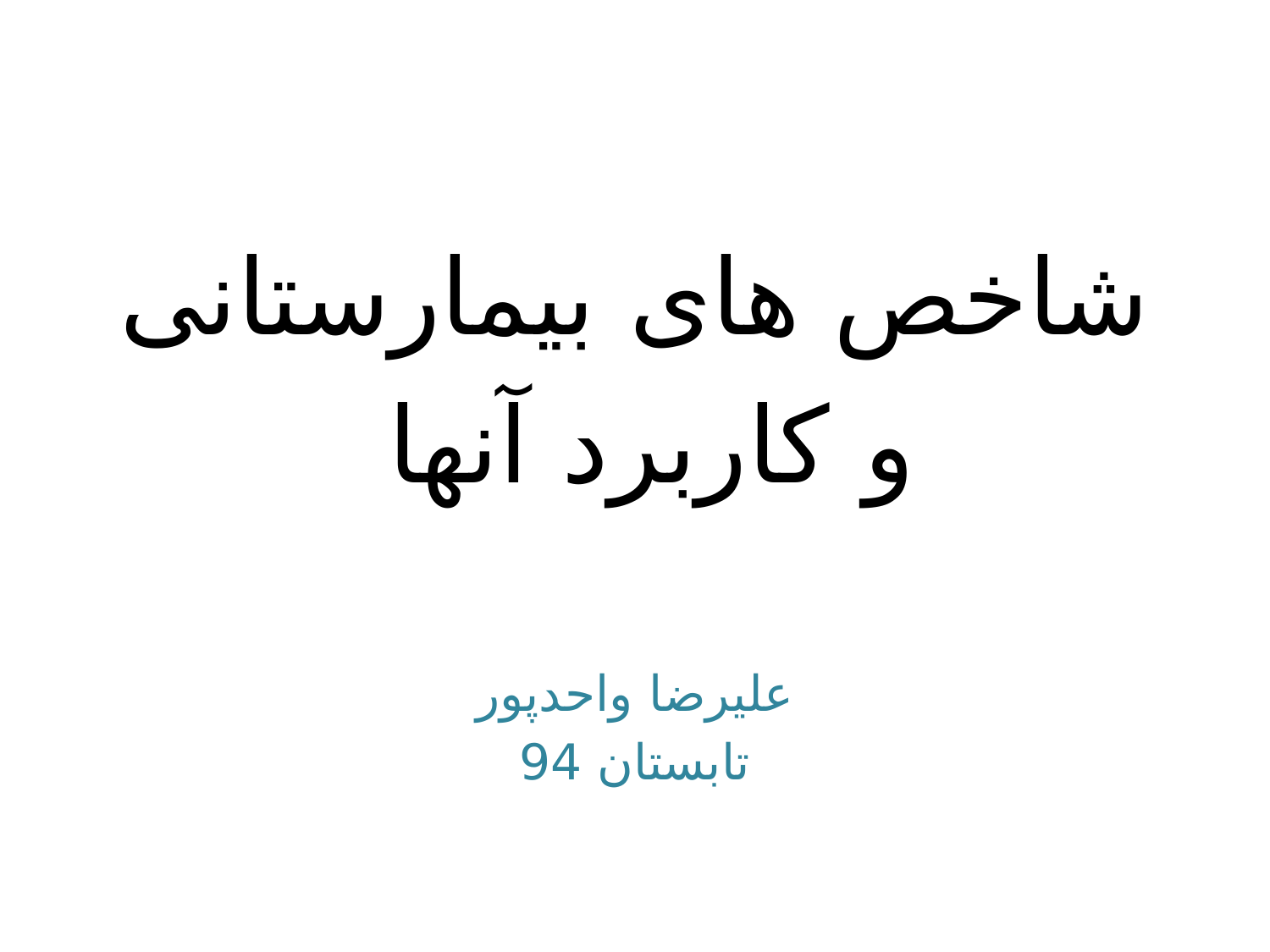

#
شاخص های بیمارستانی
 و کاربرد آنها

علیرضا واحدپور
تابستان 94